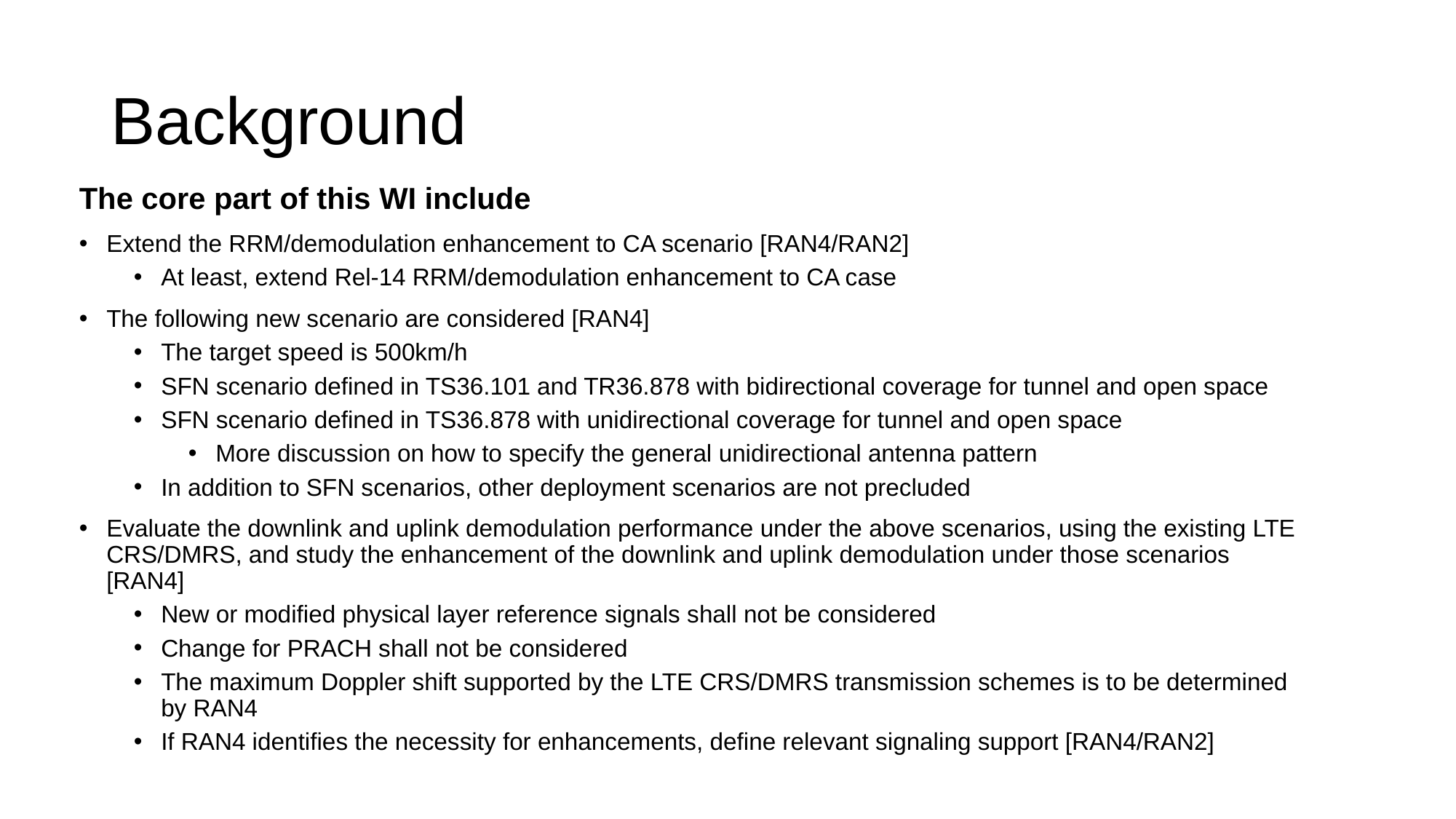

# Background
The core part of this WI include
Extend the RRM/demodulation enhancement to CA scenario [RAN4/RAN2]
At least, extend Rel-14 RRM/demodulation enhancement to CA case
The following new scenario are considered [RAN4]
The target speed is 500km/h
SFN scenario defined in TS36.101 and TR36.878 with bidirectional coverage for tunnel and open space
SFN scenario defined in TS36.878 with unidirectional coverage for tunnel and open space
More discussion on how to specify the general unidirectional antenna pattern
In addition to SFN scenarios, other deployment scenarios are not precluded
Evaluate the downlink and uplink demodulation performance under the above scenarios, using the existing LTE CRS/DMRS, and study the enhancement of the downlink and uplink demodulation under those scenarios [RAN4]
New or modified physical layer reference signals shall not be considered
Change for PRACH shall not be considered
The maximum Doppler shift supported by the LTE CRS/DMRS transmission schemes is to be determined by RAN4
If RAN4 identifies the necessity for enhancements, define relevant signaling support [RAN4/RAN2]